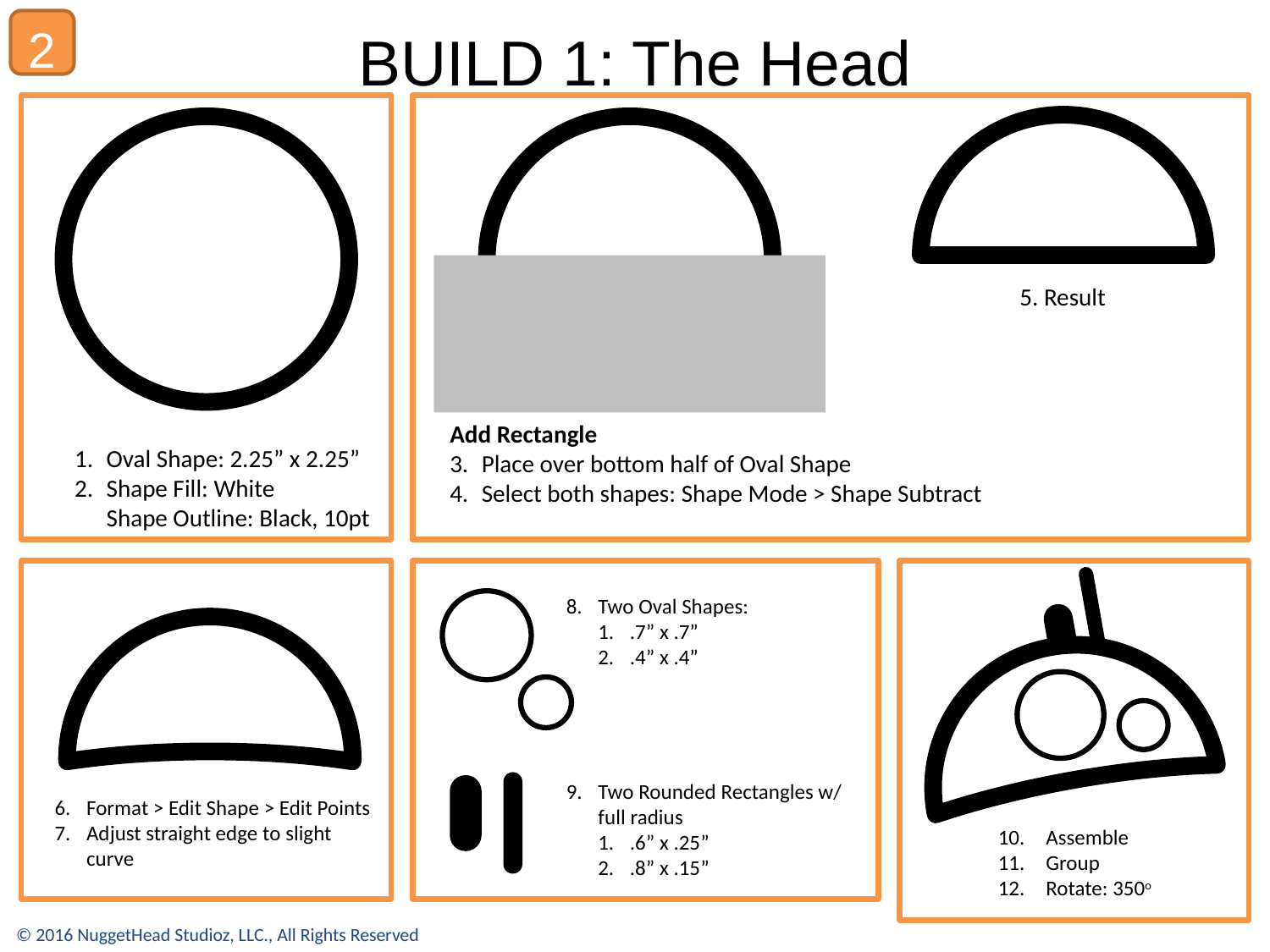

2
# BUILD 1: The Head

5. Result
Add Rectangle
Place over bottom half of Oval Shape
Select both shapes: Shape Mode > Shape Subtract
Oval Shape: 2.25” x 2.25”
Shape Fill: White
Shape Outline: Black, 10pt

Two Oval Shapes:
.7” x .7”
.4” x .4”

Two Rounded Rectangles w/ full radius
.6” x .25”
.8” x .15”

Format > Edit Shape > Edit Points
Adjust straight edge to slight curve
Assemble
Group
Rotate: 350o